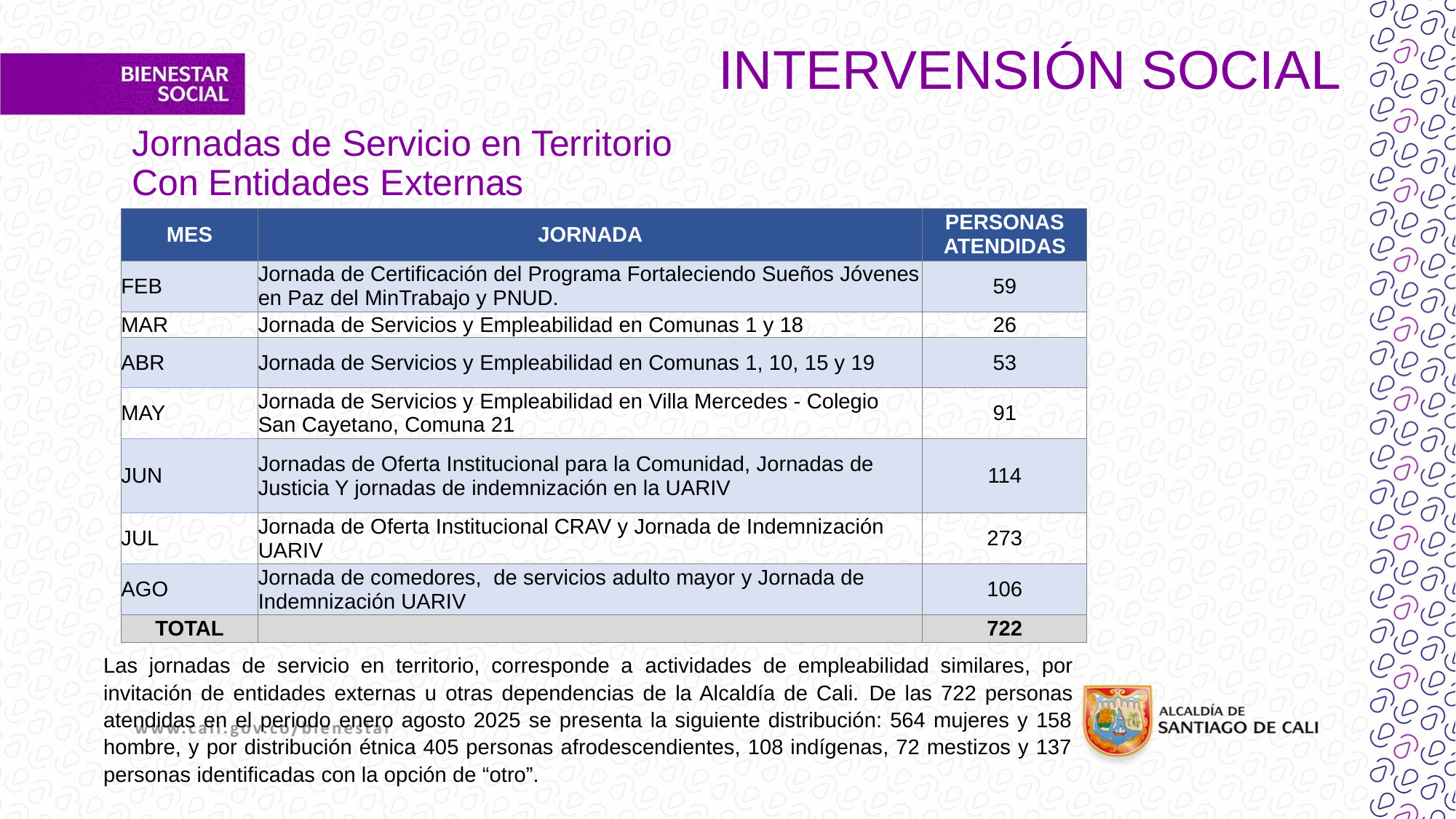

# INTERVENSIÓN SOCIAL
Jornadas de Servicio en Territorio
Con Entidades Externas
|  |  |  |
| --- | --- | --- |
| MES | JORNADA | PERSONAS ATENDIDAS |
| FEB | Jornada de Certificación del Programa Fortaleciendo Sueños Jóvenes en Paz del MinTrabajo y PNUD. | 59 |
| MAR | Jornada de Servicios y Empleabilidad en Comunas 1 y 18 | 26 |
| ABR | Jornada de Servicios y Empleabilidad en Comunas 1, 10, 15 y 19 | 53 |
| MAY | Jornada de Servicios y Empleabilidad en Villa Mercedes - Colegio San Cayetano, Comuna 21 | 91 |
| JUN | Jornadas de Oferta Institucional para la Comunidad, Jornadas de Justicia Y jornadas de indemnización en la UARIV | 114 |
| JUL | Jornada de Oferta Institucional CRAV y Jornada de Indemnización UARIV | 273 |
| AGO | Jornada de comedores, de servicios adulto mayor y Jornada de Indemnización UARIV | 106 |
| TOTAL |  | 722 |
Las jornadas de servicio en territorio, corresponde a actividades de empleabilidad similares, por invitación de entidades externas u otras dependencias de la Alcaldía de Cali. De las 722 personas atendidas en el periodo enero agosto 2025 se presenta la siguiente distribución: 564 mujeres y 158 hombre, y por distribución étnica 405 personas afrodescendientes, 108 indígenas, 72 mestizos y 137 personas identificadas con la opción de “otro”.